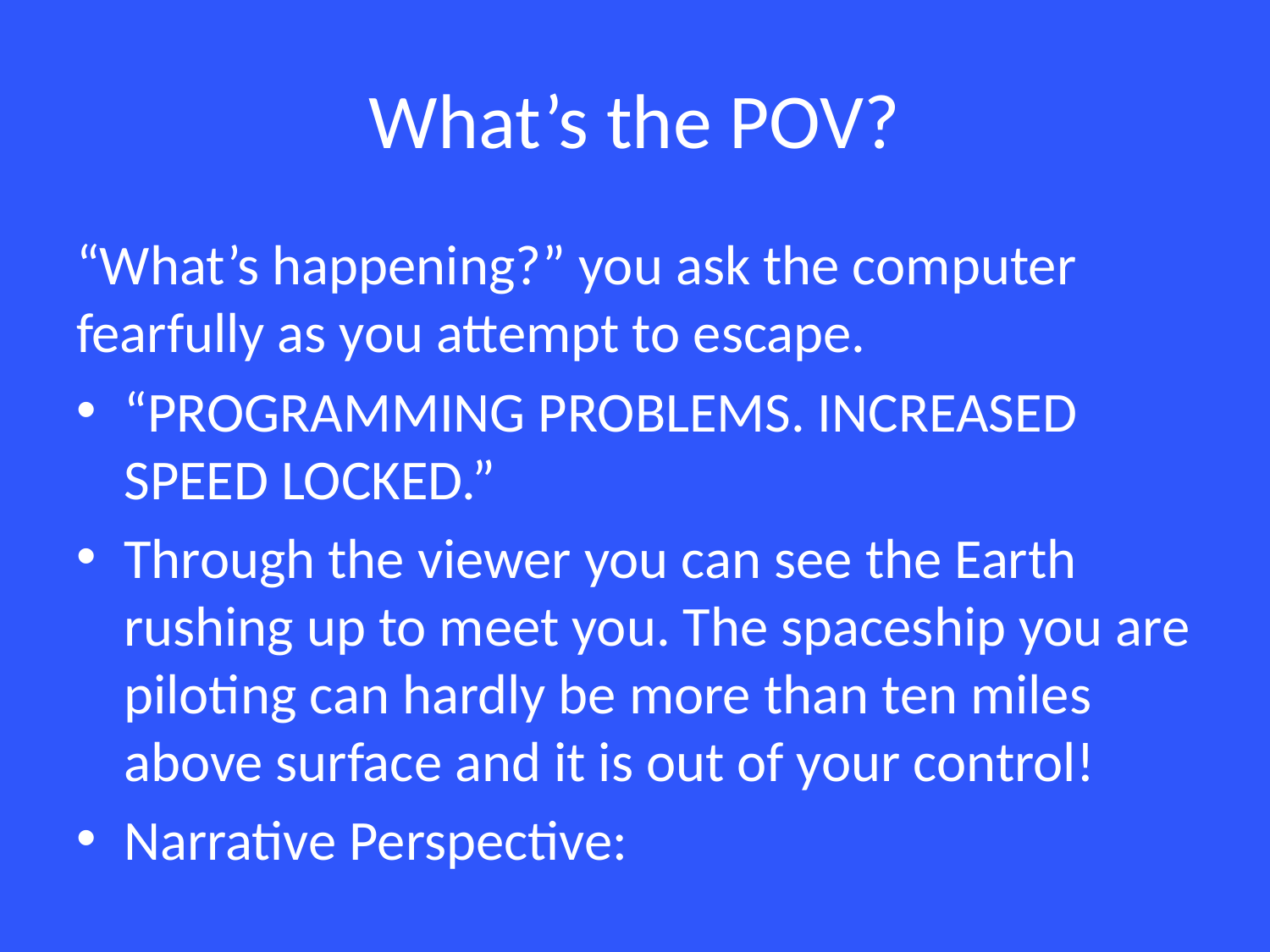

# What’s the POV?
“What’s happening?” you ask the computer fearfully as you attempt to escape.
“PROGRAMMING PROBLEMS. INCREASED SPEED LOCKED.”
Through the viewer you can see the Earth rushing up to meet you. The spaceship you are piloting can hardly be more than ten miles above surface and it is out of your control!
Narrative Perspective: